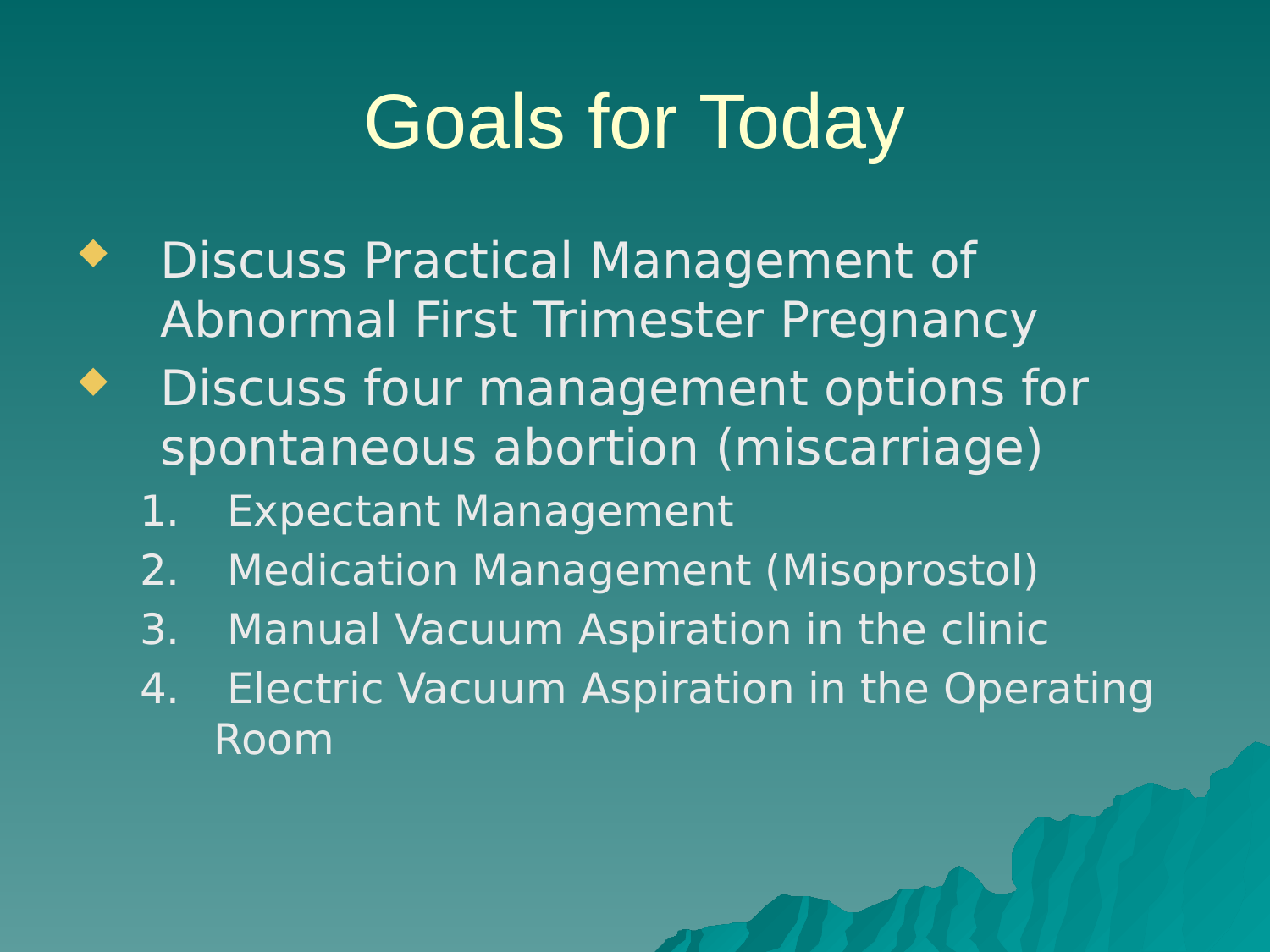

# Goals for Today
Discuss Practical Management of Abnormal First Trimester Pregnancy
Discuss four management options for spontaneous abortion (miscarriage)
 Expectant Management
 Medication Management (Misoprostol)
 Manual Vacuum Aspiration in the clinic
 Electric Vacuum Aspiration in the Operating   Room